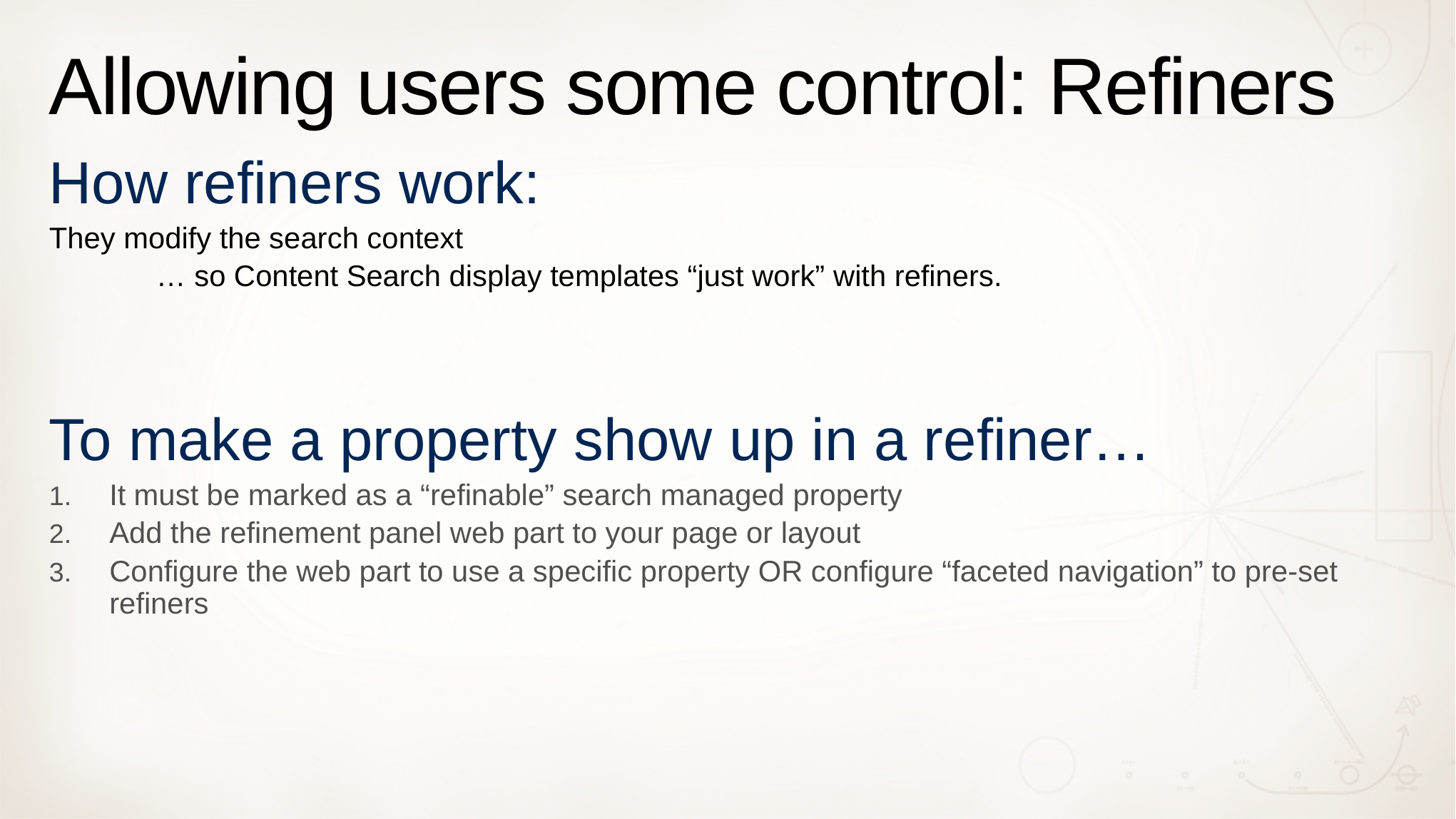

# Allowing users some control: Refiners
How refiners work:
They modify the search context
	… so Content Search display templates “just work” with refiners.

To make a property show up in a refiner…
It must be marked as a “refinable” search managed property
Add the refinement panel web part to your page or layout
Configure the web part to use a specific property OR configure “faceted navigation” to pre-set refiners